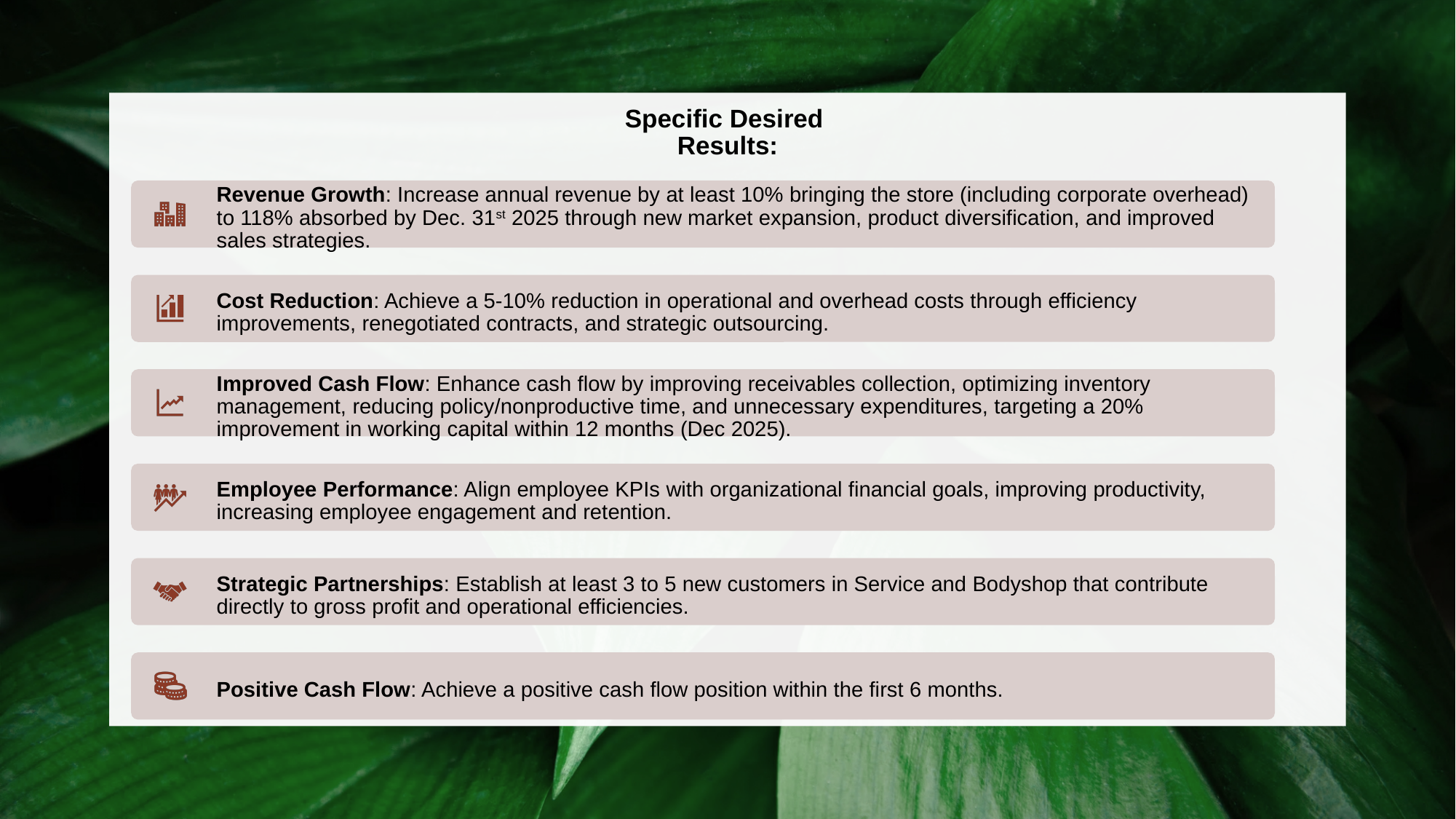

# Specific Desired Results:
Revenue Growth: Increase annual revenue by at least 10% bringing the store (including corporate overhead) to 118% absorbed by Dec. 31st 2025 through new market expansion, product diversification, and improved sales strategies.
Cost Reduction: Achieve a 5-10% reduction in operational and overhead costs through efficiency improvements, renegotiated contracts, and strategic outsourcing.
Improved Cash Flow: Enhance cash flow by improving receivables collection, optimizing inventory management, reducing policy/nonproductive time, and unnecessary expenditures, targeting a 20% improvement in working capital within 12 months (Dec 2025).
Employee Performance: Align employee KPIs with organizational financial goals, improving productivity, increasing employee engagement and retention.
Strategic Partnerships: Establish at least 3 to 5 new customers in Service and Bodyshop that contribute directly to gross profit and operational efficiencies.
Positive Cash Flow: Achieve a positive cash flow position within the first 6 months.